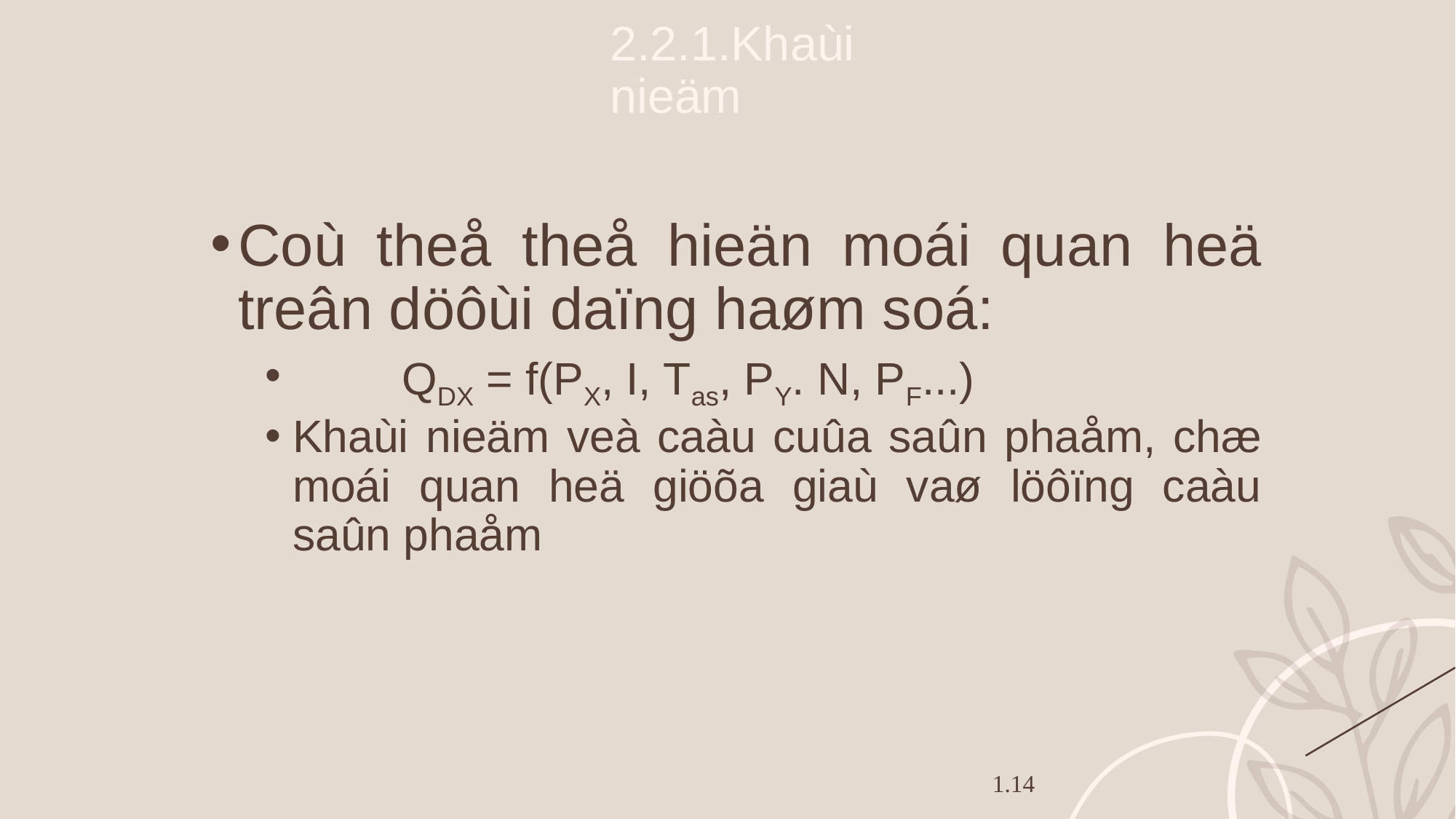

2.2.1.Khaùi nieäm
Coù theå theå hieän moái quan heä treân döôùi daïng haøm soá:
	QDX = f(PX, I, Tas, PY. N, PF...)
Khaùi nieäm veà caàu cuûa saûn phaåm, chæ moái quan heä giöõa giaù vaø löôïng caàu saûn phaåm
1.14